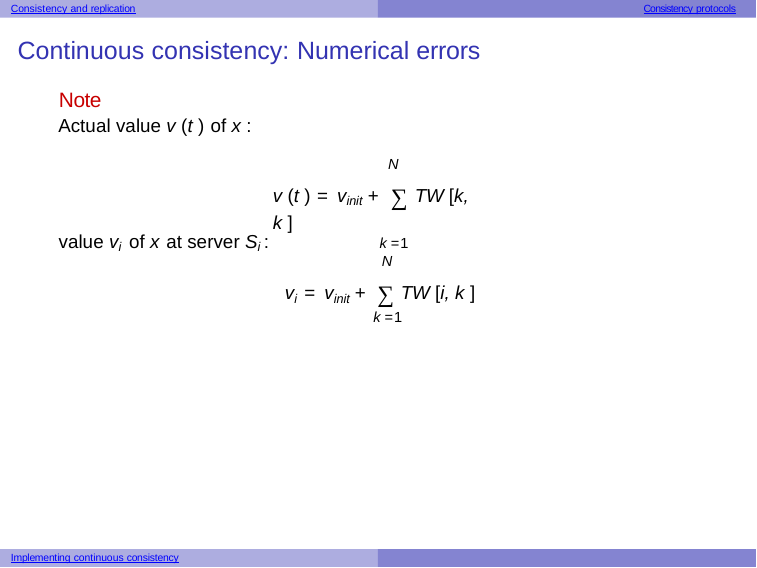

Consistency and replication
Consistency protocols
Continuous consistency: Numerical errors
Note
Actual value v (t ) of x :
N
v (t ) = vinit + ∑ TW [k, k ]
k =1
value vi of x at server Si :
N
vi = vinit + ∑ TW [i, k ]
k =1

Implementing continuous consistency